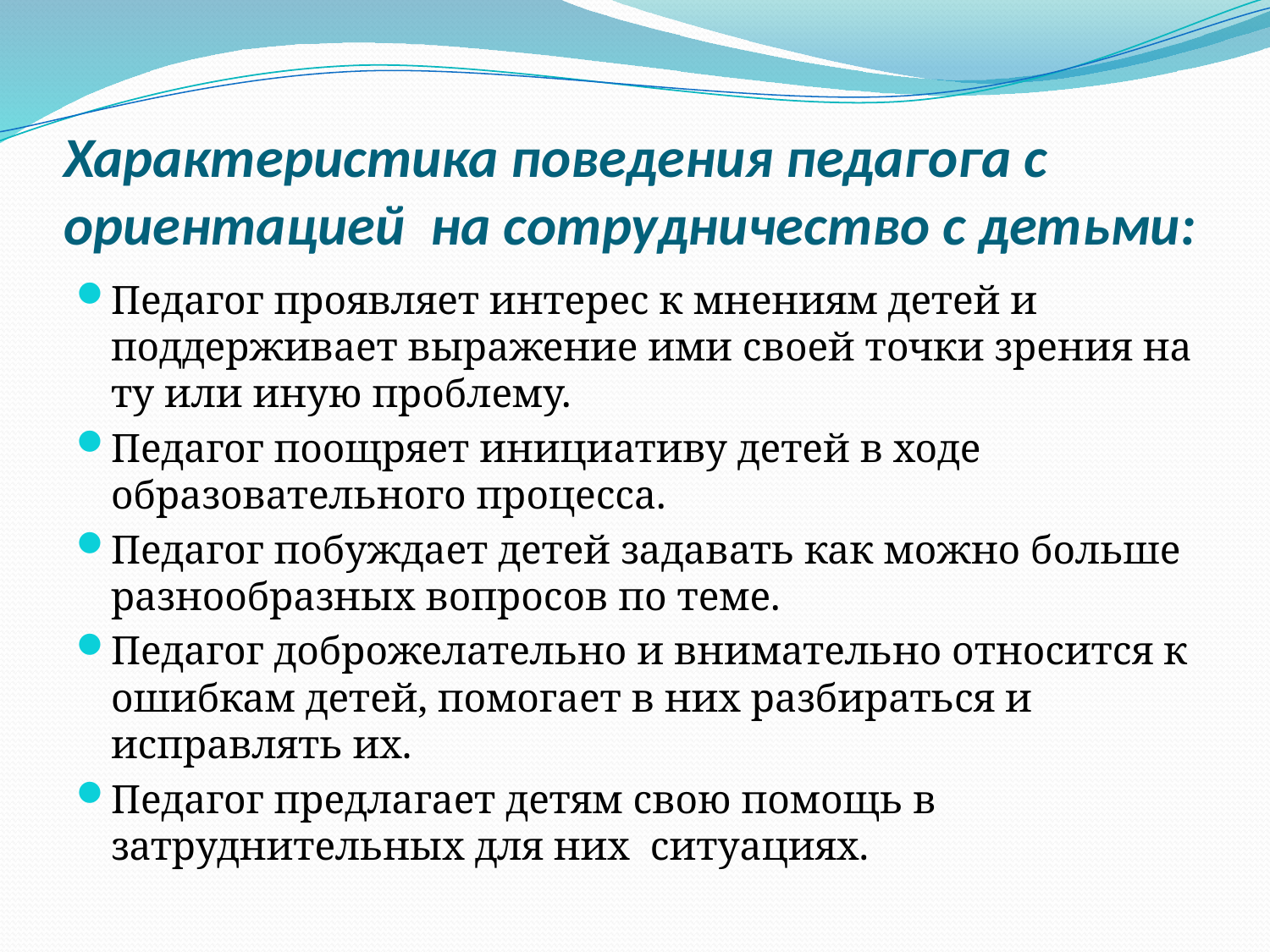

# Характеристика поведения педагога с ориентацией  на сотрудничество с детьми:
Педагог проявляет интерес к мнениям детей и поддерживает выражение ими своей точки зрения на ту или иную проблему.
Педагог поощряет инициативу детей в ходе  образовательного процесса.
Педагог побуждает детей задавать как можно больше разнообразных вопросов по теме.
Педагог доброжелательно и внимательно относится к ошибкам детей, помогает в них разбираться и исправлять их.
Педагог предлагает детям свою помощь в затруднительных для них  ситуациях.